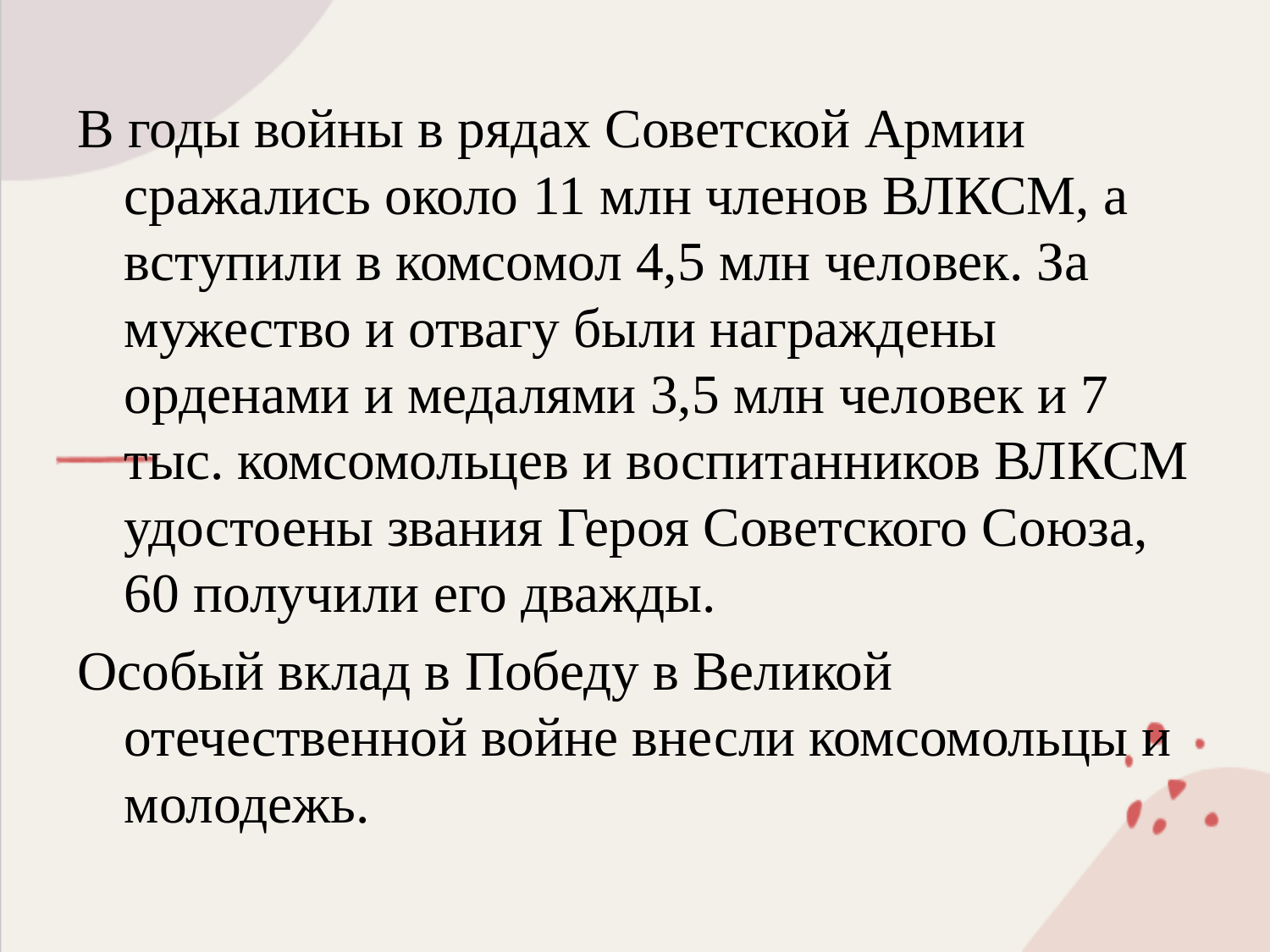

В годы войны в рядах Советской Армии сражались около 11 млн членов ВЛКСМ, а вступили в комсомол 4,5 млн человек. За мужество и отвагу были награждены орденами и медалями 3,5 млн человек и 7 тыс. комсомольцев и воспитанников ВЛКСМ удостоены звания Героя Советского Союза, 60 получили его дважды.
Особый вклад в Победу в Великой отечественной войне внесли комсомольцы и молодежь.